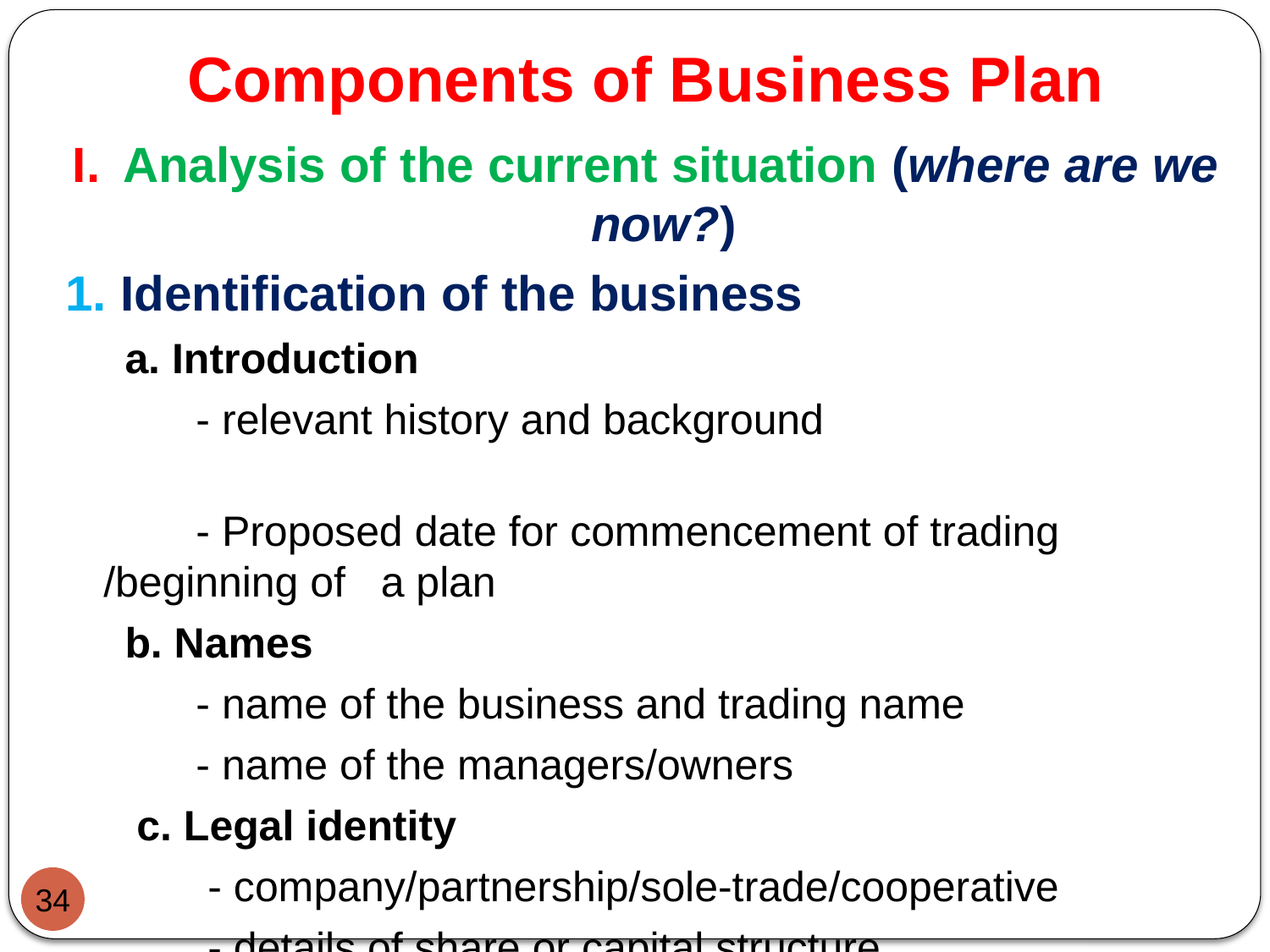

# Components of Business Plan
 Analysis of the current situation (where are we now?)
1. Identification of the business
     a. Introduction
           - relevant history and background
           - Proposed date for commencement of trading /beginning of   a plan
     b. Names
           - name of the business and trading name
           - name of the managers/owners
      c. Legal identity
            - company/partnership/sole-trade/cooperative
            - details of share or capital structure

34